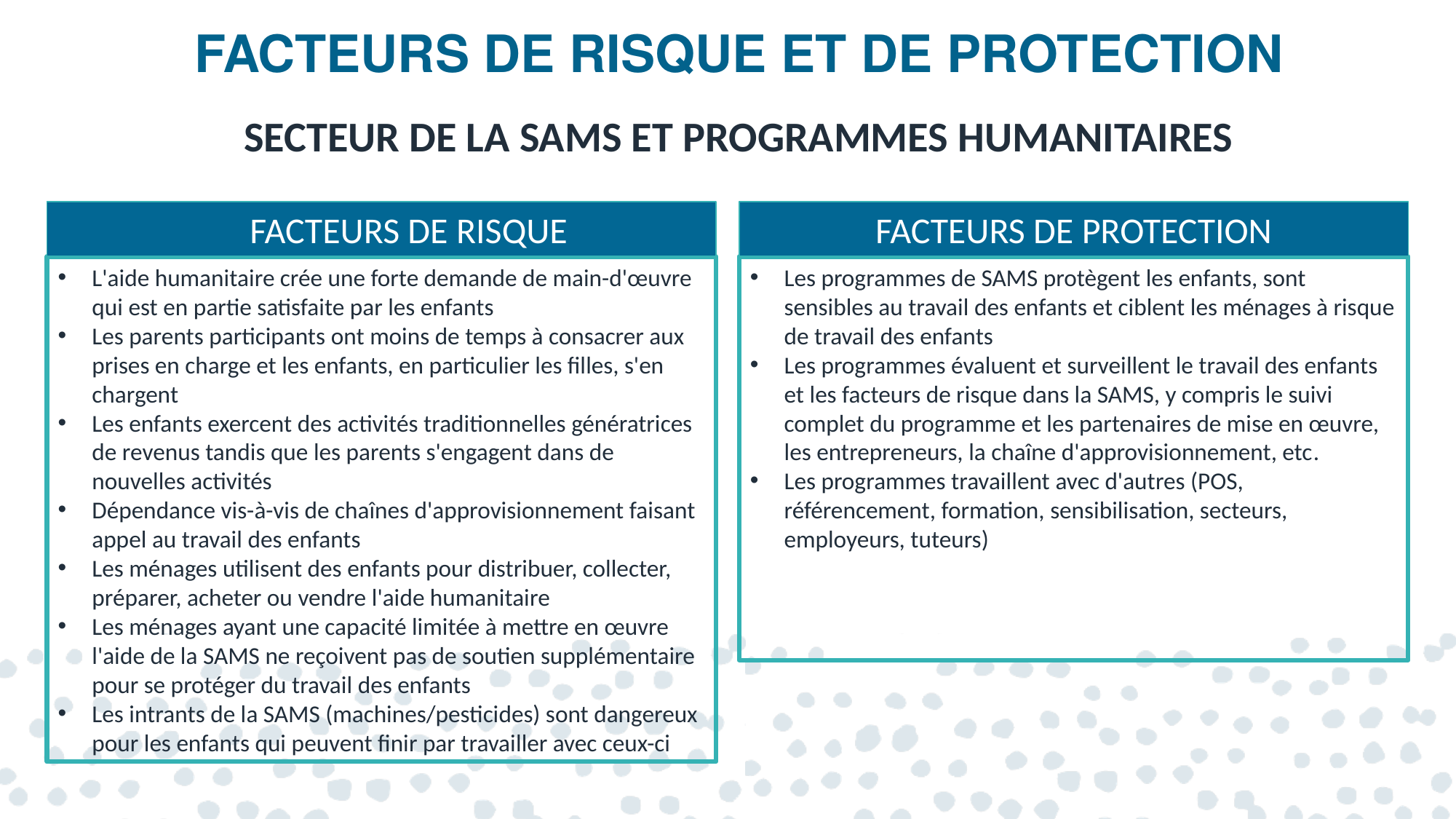

# FACTEURS DE RISQUE ET DE PROTECTION
SECTEUR DE LA SAMS ET PROGRAMMES HUMANITAIRES
FACTEURS DE RISQUE
FACTEURS DE PROTECTION
L'aide humanitaire crée une forte demande de main-d'œuvre qui est en partie satisfaite par les enfants
Les parents participants ont moins de temps à consacrer aux prises en charge et les enfants, en particulier les filles, s'en chargent
Les enfants exercent des activités traditionnelles génératrices de revenus tandis que les parents s'engagent dans de nouvelles activités
Dépendance vis-à-vis de chaînes d'approvisionnement faisant appel au travail des enfants
Les ménages utilisent des enfants pour distribuer, collecter, préparer, acheter ou vendre l'aide humanitaire
Les ménages ayant une capacité limitée à mettre en œuvre l'aide de la SAMS ne reçoivent pas de soutien supplémentaire pour se protéger du travail des enfants
Les intrants de la SAMS (machines/pesticides) sont dangereux pour les enfants qui peuvent finir par travailler avec ceux-ci
Les programmes de SAMS protègent les enfants, sont sensibles au travail des enfants et ciblent les ménages à risque de travail des enfants
Les programmes évaluent et surveillent le travail des enfants et les facteurs de risque dans la SAMS, y compris le suivi complet du programme et les partenaires de mise en œuvre, les entrepreneurs, la chaîne d'approvisionnement, etc.
Les programmes travaillent avec d'autres (POS, référencement, formation, sensibilisation, secteurs, employeurs, tuteurs)